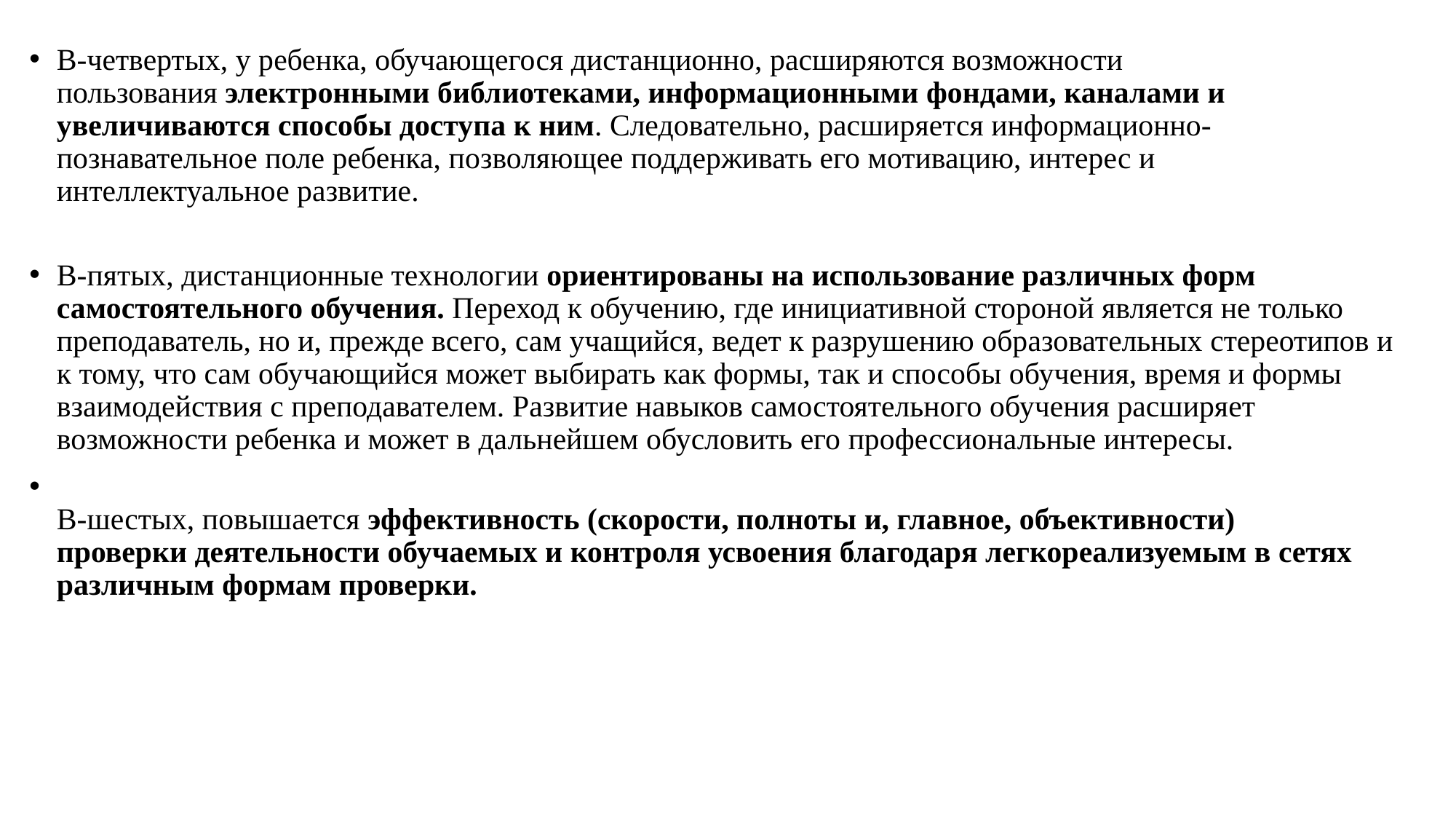

В-четвертых, у ребенка, обучающегося дистанционно, расширяются возможности
пользования электронными библиотеками, информационными фондами, каналами и
увеличиваются способы доступа к ним. Следовательно, расширяется информационно-
познавательное поле ребенка, позволяющее поддерживать его мотивацию, интерес и
интеллектуальное развитие.
В-пятых, дистанционные технологии ориентированы на использование различных форм
самостоятельного обучения. Переход к обучению, где инициативной стороной является не только преподаватель, но и, прежде всего, сам учащийся, ведет к разрушению образовательных стереотипов и к тому, что сам обучающийся может выбирать как формы, так и способы обучения, время и формы взаимодействия с преподавателем. Развитие навыков самостоятельного обучения расширяет возможности ребенка и может в дальнейшем обусловить его профессиональные интересы.
В-шестых, повышается эффективность (скорости, полноты и, главное, объективности)
проверки деятельности обучаемых и контроля усвоения благодаря легкореализуемым в сетях различным формам проверки.